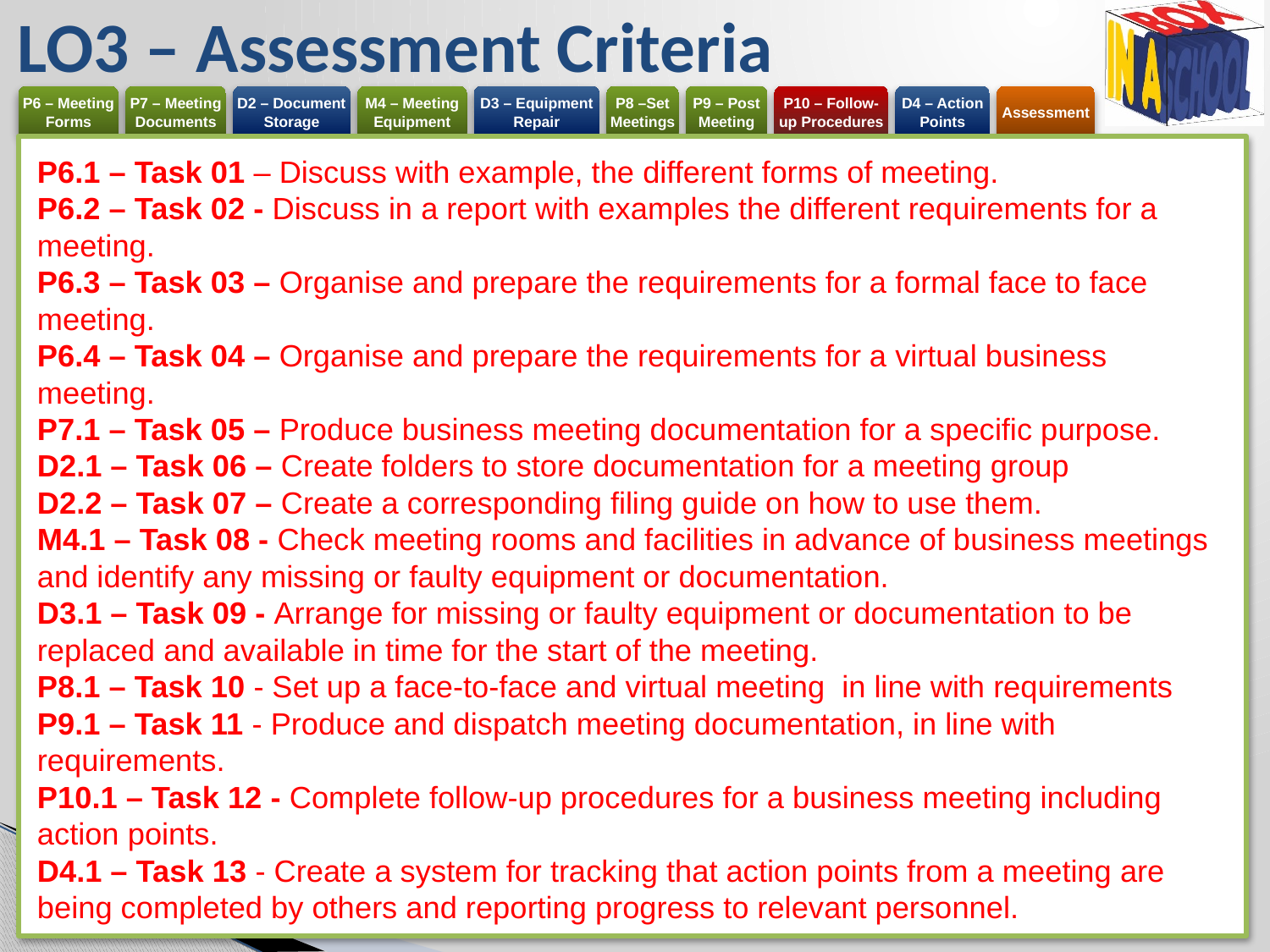

# LO3 – Assessment Criteria
P6.1 – Task 01 – Discuss with example, the different forms of meeting.
P6.2 – Task 02 - Discuss in a report with examples the different requirements for a meeting.
P6.3 – Task 03 – Organise and prepare the requirements for a formal face to face meeting.
P6.4 – Task 04 – Organise and prepare the requirements for a virtual business meeting.
P7.1 – Task 05 – Produce business meeting documentation for a specific purpose.
D2.1 – Task 06 – Create folders to store documentation for a meeting group
D2.2 – Task 07 – Create a corresponding filing guide on how to use them.
M4.1 – Task 08 - Check meeting rooms and facilities in advance of business meetings and identify any missing or faulty equipment or documentation.
D3.1 – Task 09 - Arrange for missing or faulty equipment or documentation to be replaced and available in time for the start of the meeting.
P8.1 – Task 10 - Set up a face-to-face and virtual meeting  in line with requirements
P9.1 – Task 11 - Produce and dispatch meeting documentation, in line with requirements.
P10.1 – Task 12 - Complete follow-up procedures for a business meeting including action points.
D4.1 – Task 13 - Create a system for tracking that action points from a meeting are being completed by others and reporting progress to relevant personnel.